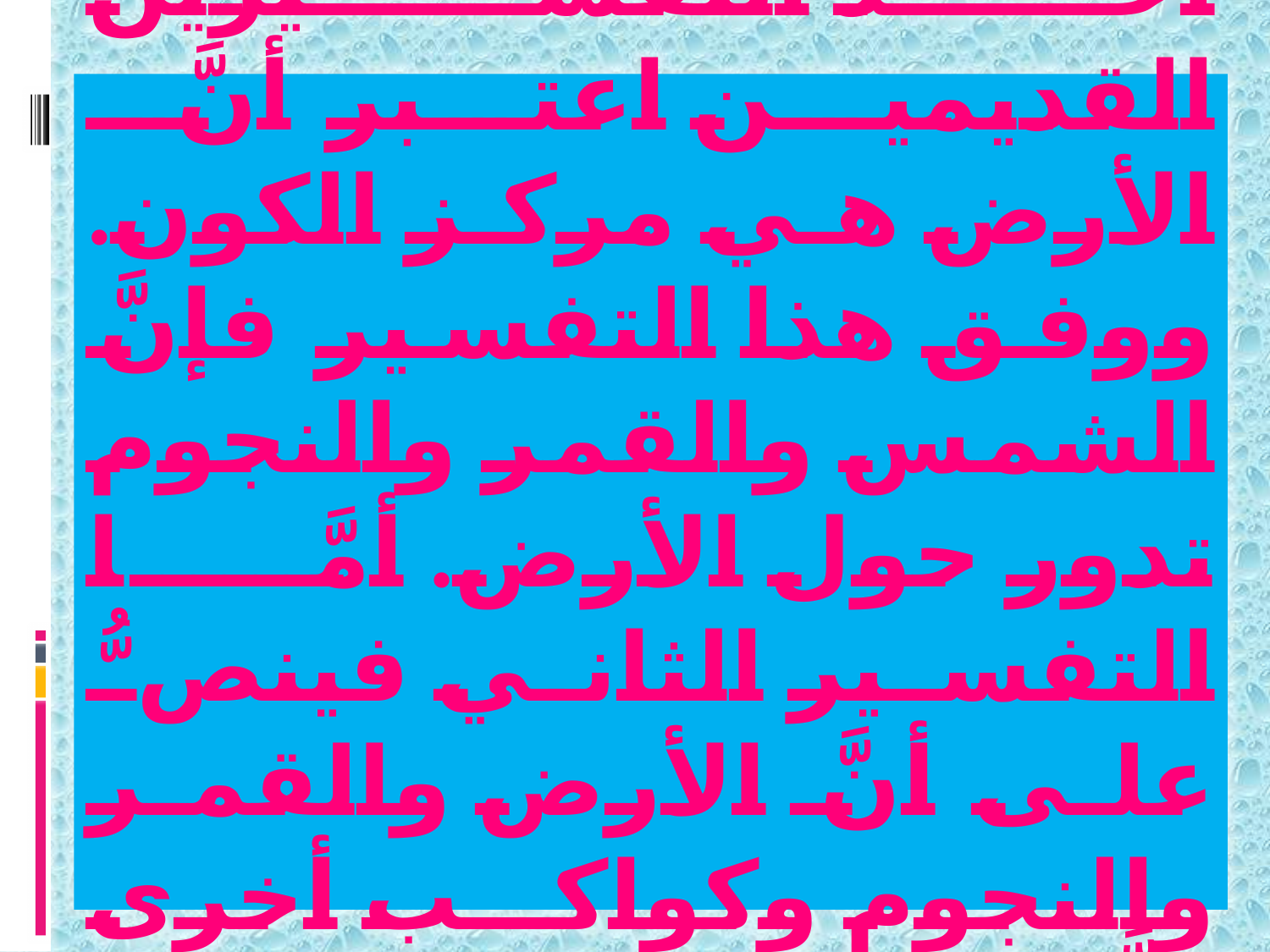

أحد التفسيرين القديمين اعتبر أنَّ الأرض هي مركز الكون. ووفق هذا التفسير فإنَّ الشمس والقمر والنجوم تدور حول الأرض. أمَّا التفسير الثاني فينصُّ على أنَّ الأرض والقمر والنجوم وكواكب أخرى كلَّها تدور حول الشمس.